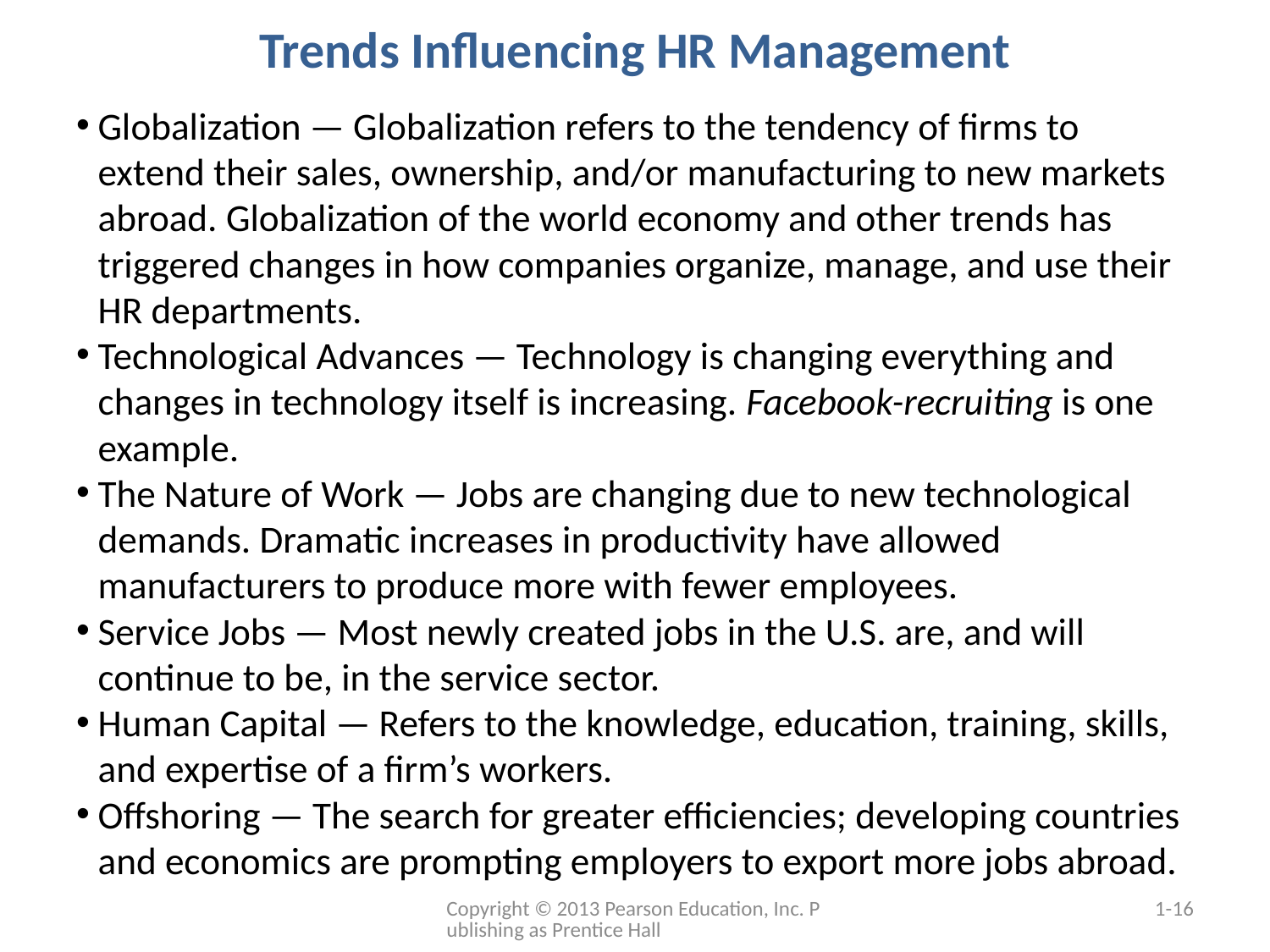

# Trends Influencing HR Management
Globalization — Globalization refers to the tendency of firms to extend their sales, ownership, and/or manufacturing to new markets abroad. Globalization of the world economy and other trends has triggered changes in how companies organize, manage, and use their HR departments.
Technological Advances — Technology is changing everything and changes in technology itself is increasing. Facebook-recruiting is one example.
The Nature of Work — Jobs are changing due to new technological demands. Dramatic increases in productivity have allowed manufacturers to produce more with fewer employees.
Service Jobs — Most newly created jobs in the U.S. are, and will continue to be, in the service sector.
Human Capital — Refers to the knowledge, education, training, skills, and expertise of a firm’s workers.
Offshoring — The search for greater efficiencies; developing countries and economics are prompting employers to export more jobs abroad.

Copyright © 2013 Pearson Education, Inc. Publishing as Prentice Hall
1-16